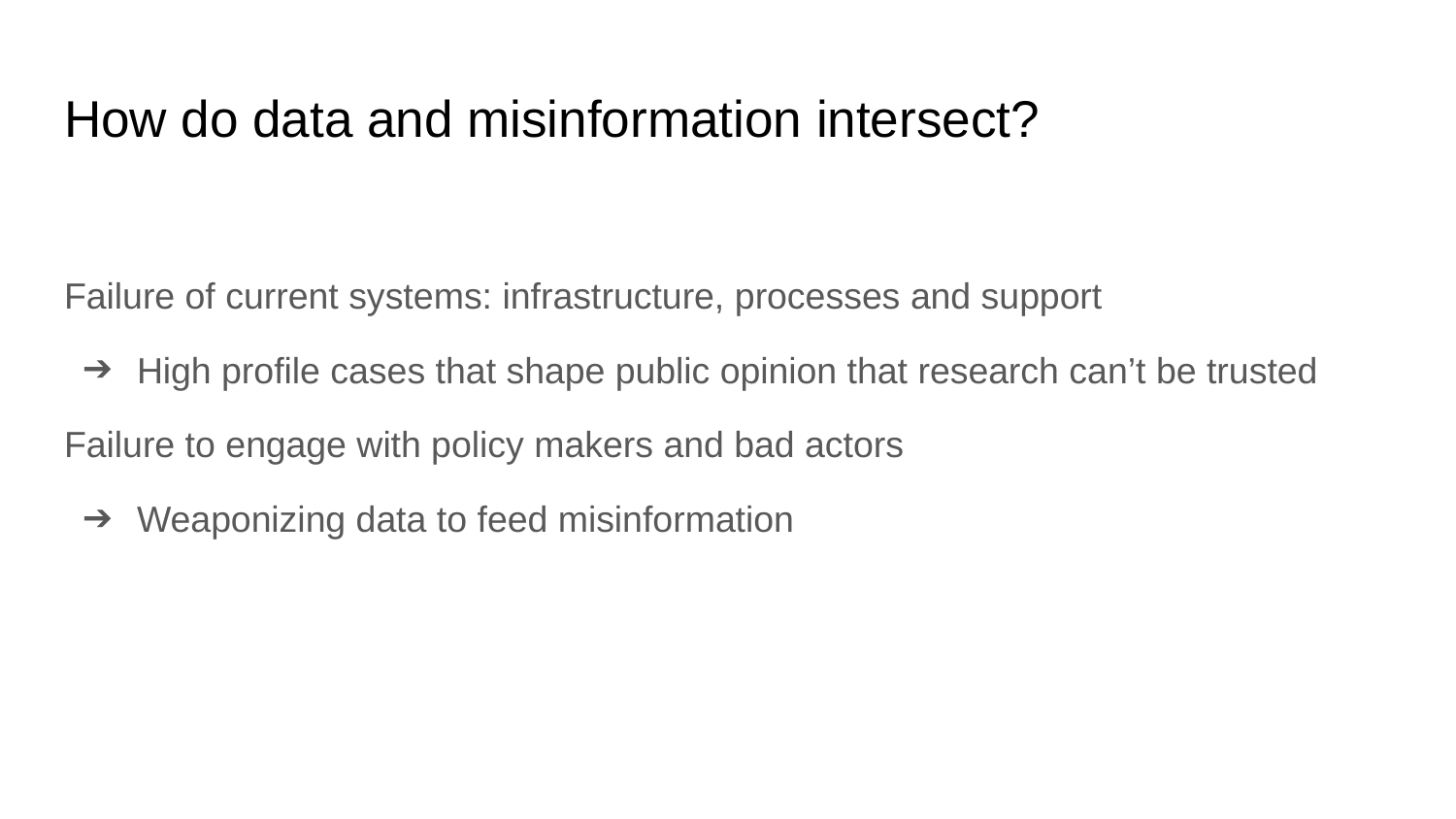

# How do data and misinformation intersect?

Failure of current systems: infrastructure, processes and support
High profile cases that shape public opinion that research can’t be trusted
Failure to engage with policy makers and bad actors
Weaponizing data to feed misinformation